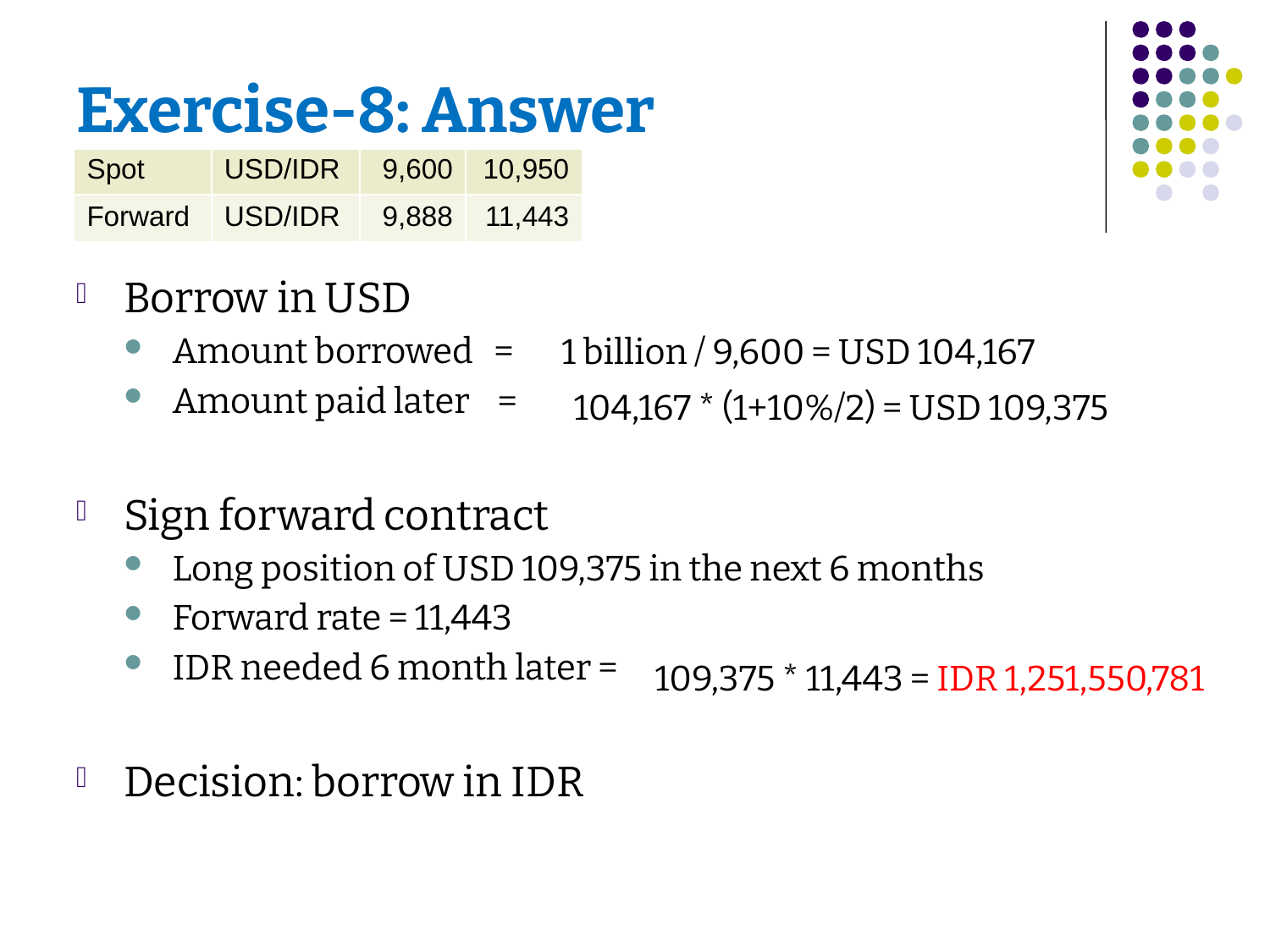

# Exercise-8: Answer
|  |  |  |  |
| --- | --- | --- | --- |
| Spot | USD/IDR | 9,600 | 10,950 |
| Forward | USD/IDR | 9,888 | 11,443 |
Borrow in USD
Amount borrowed   =
Amount paid later    =

Sign forward contract
Long position of USD 109,375 in the next 6 months
Forward rate = 11,443
IDR needed 6 month later =

Decision: borrow in IDR
1 billion / 9,600 = USD 104,167
104,167 * (1+10%/2) = USD 109,375
109,375 * 11,443 = IDR 1,251,550,781